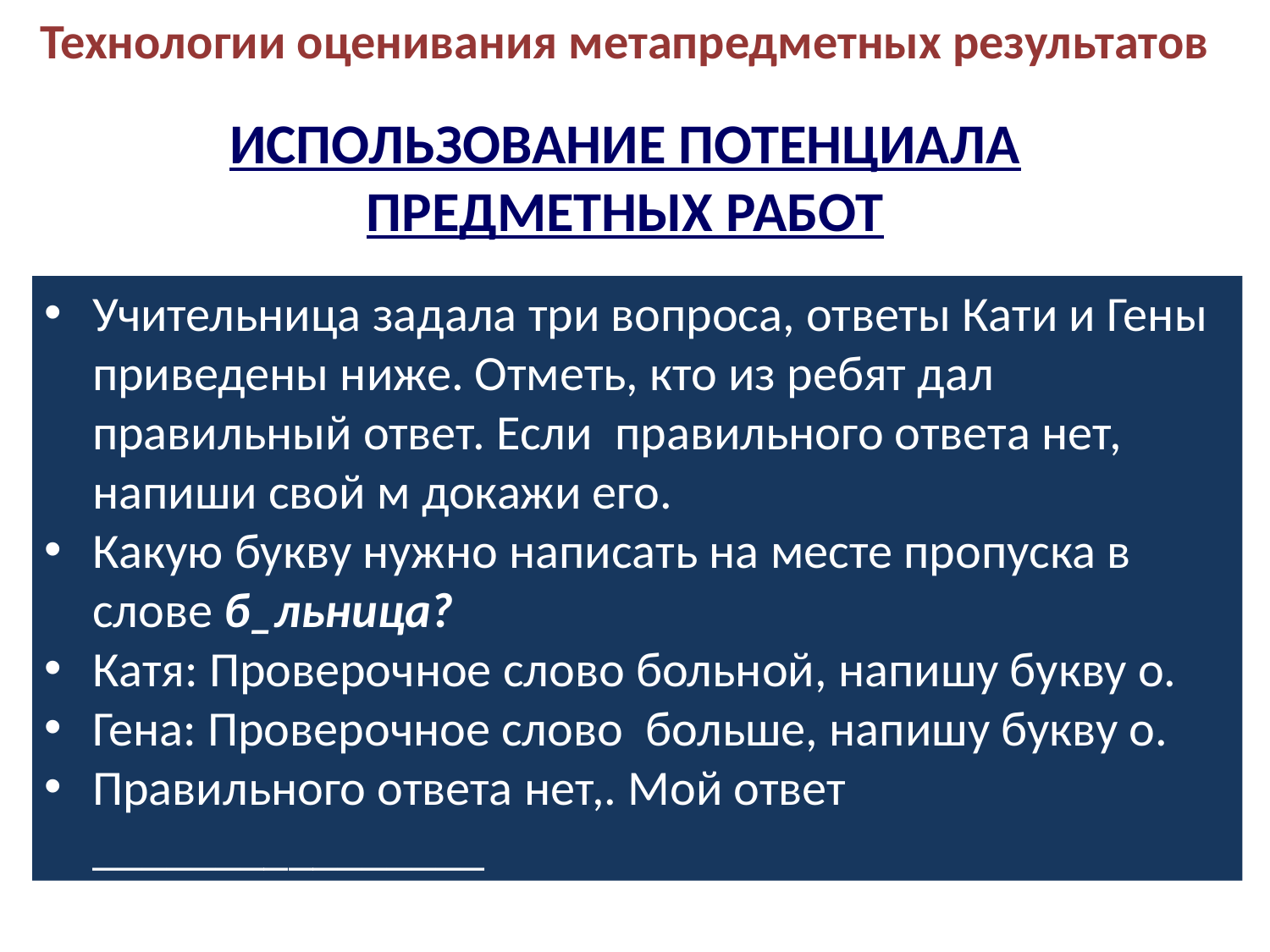

# Технологии оценивания метапредметных результатов
ИСПОЛЬЗОВАНИЕ ПОТЕНЦИАЛА ПРЕДМЕТНЫХ РАБОТ
Учительница задала три вопроса, ответы Кати и Гены приведены ниже. Отметь, кто из ребят дал правильный ответ. Если  правильного ответа нет, напиши свой м докажи его.
Какую букву нужно написать на месте пропуска в слове б_льница?
Катя: Проверочное слово больной, напишу букву о.
Гена: Проверочное слово  больше, напишу букву о.
Правильного ответа нет,. Мой ответ ________________